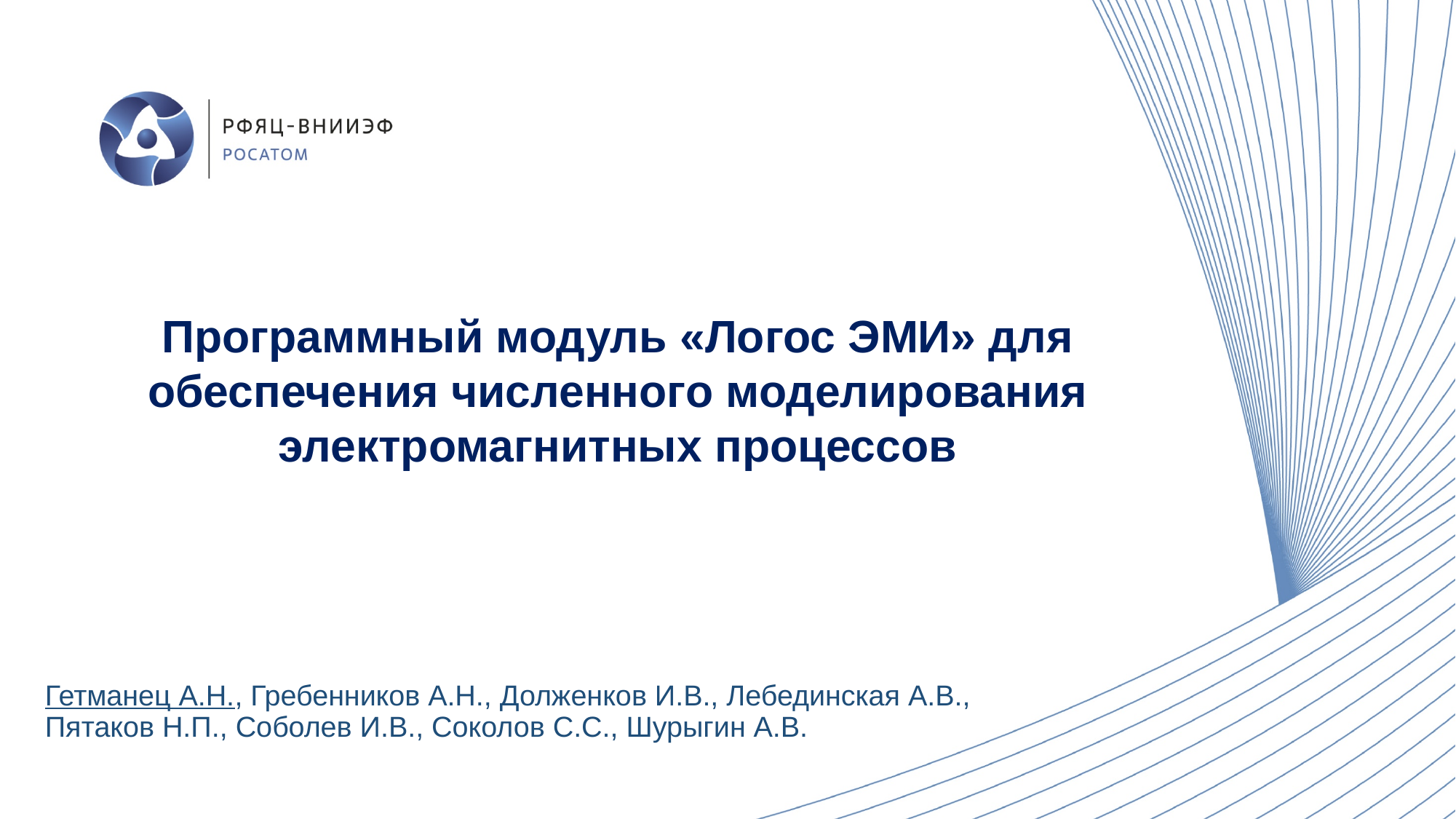

Программный модуль «Логос ЭМИ» для обеспечения численного моделирования электромагнитных процессов

Гетманец А.Н., Гребенников А.Н., Долженков И.В., Лебединская А.В., Пятаков Н.П., Соболев И.В., Соколов С.С., Шурыгин А.В.